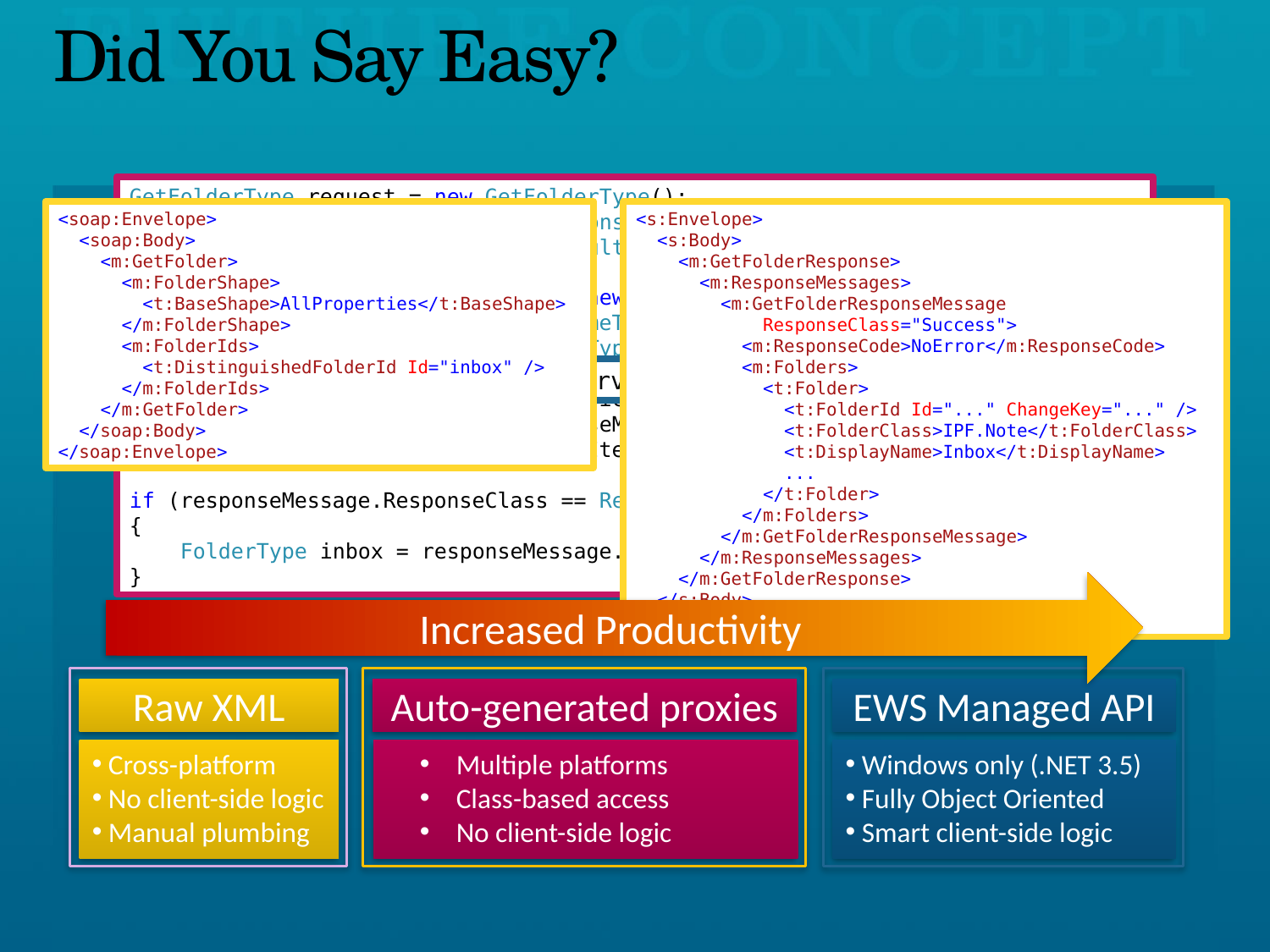

# Did You Say Easy?
GetFolderType request = new GetFolderType();
request.FolderShape = new FolderResponseShapeType();
request.FolderShape.BaseShape = DefaultShapeNamesType.AllProperties;

DistinguishedFolderIdType inboxId = new DistinguishedFolderIdType();
inboxId.Id = DistinguishedFolderIdNameType.inbox;
request.FolderIds = new BaseFolderIdType[] { inboxId };

GetFolderResponseType response = serviceBinding.GetFolder(request);
FolderInfoResponseMessageType responseMessage =
	response.ResponseMessages.Items[0] as FolderInfoResponseMessageType;

if (responseMessage.ResponseClass == ResponseClassType.Success)
{
    FolderType inbox = responseMessage.Folders[0] as FolderType;
}

<soap:Envelope>
  <soap:Body>
    <m:GetFolder>
      <m:FolderShape>
        <t:BaseShape>AllProperties</t:BaseShape>
      </m:FolderShape>
      <m:FolderIds>
        <t:DistinguishedFolderId Id="inbox" />
      </m:FolderIds>
    </m:GetFolder>
  </soap:Body>
</soap:Envelope>
<s:Envelope>
  <s:Body>
    <m:GetFolderResponse>
      <m:ResponseMessages>
        <m:GetFolderResponseMessage
	ResponseClass="Success">
          <m:ResponseCode>NoError</m:ResponseCode>
          <m:Folders>
            <t:Folder>
              <t:FolderId Id="..." ChangeKey="..." />
              <t:FolderClass>IPF.Note</t:FolderClass>
              <t:DisplayName>Inbox</t:DisplayName>
              ...
            </t:Folder>
          </m:Folders>
        </m:GetFolderResponseMessage>
      </m:ResponseMessages>
    </m:GetFolderResponse>
  </s:Body>
</s:Envelope>
Folder inbox = Folder.Bind(service, WellKnownFolderName.Inbox);
Increased Productivity

Raw XML
 Cross-platform
 No client-side logic
 Manual plumbing

Auto-generated proxies
 Multiple platforms
 Class-based access
 No client-side logic

EWS Managed API
 Windows only (.NET 3.5)
 Fully Object Oriented
 Smart client-side logic